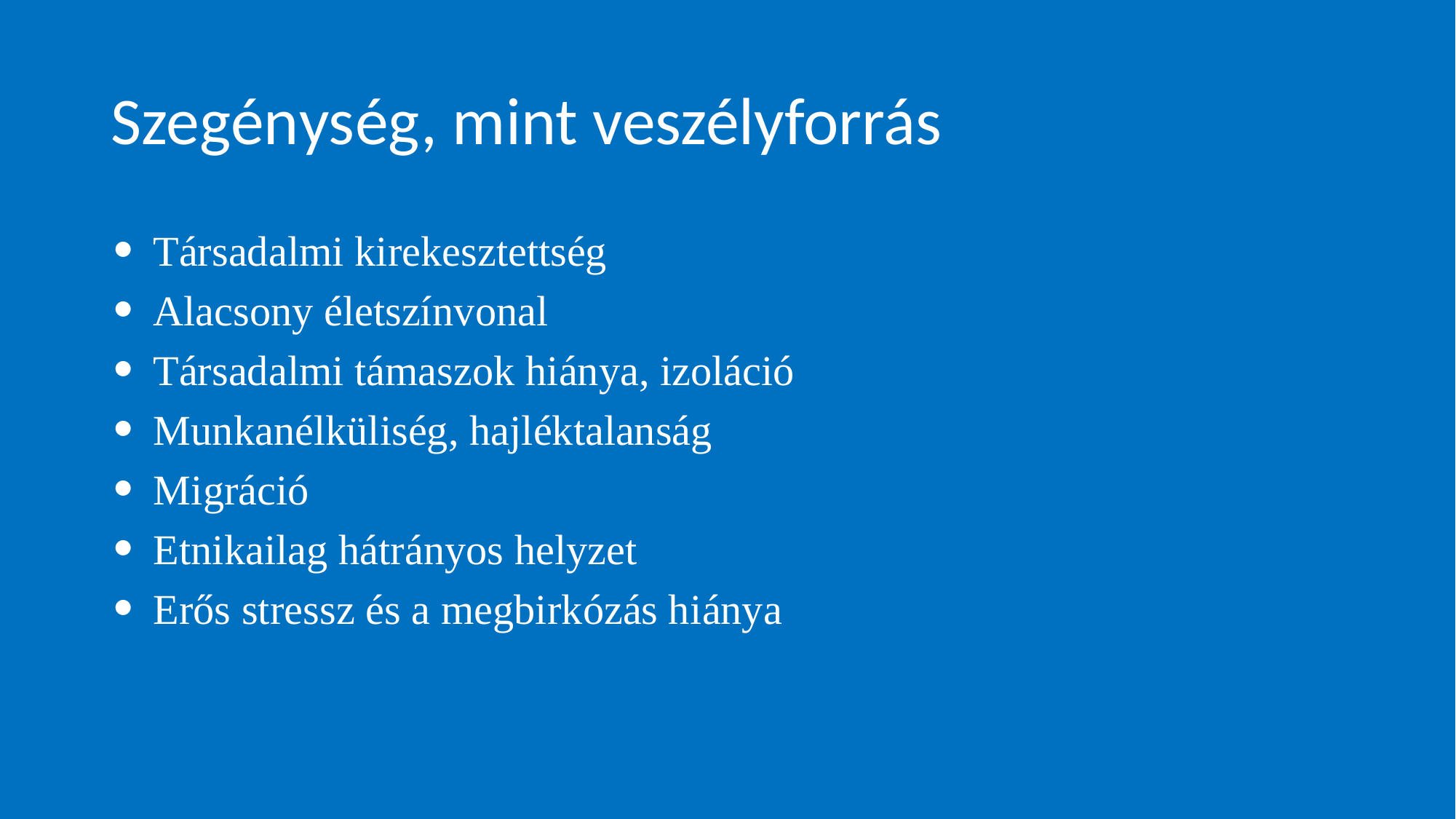

# Szegénység, mint veszélyforrás
Társadalmi kirekesztettség
Alacsony életszínvonal
Társadalmi támaszok hiánya, izoláció
Munkanélküliség, hajléktalanság
Migráció
Etnikailag hátrányos helyzet
Erős stressz és a megbirkózás hiánya